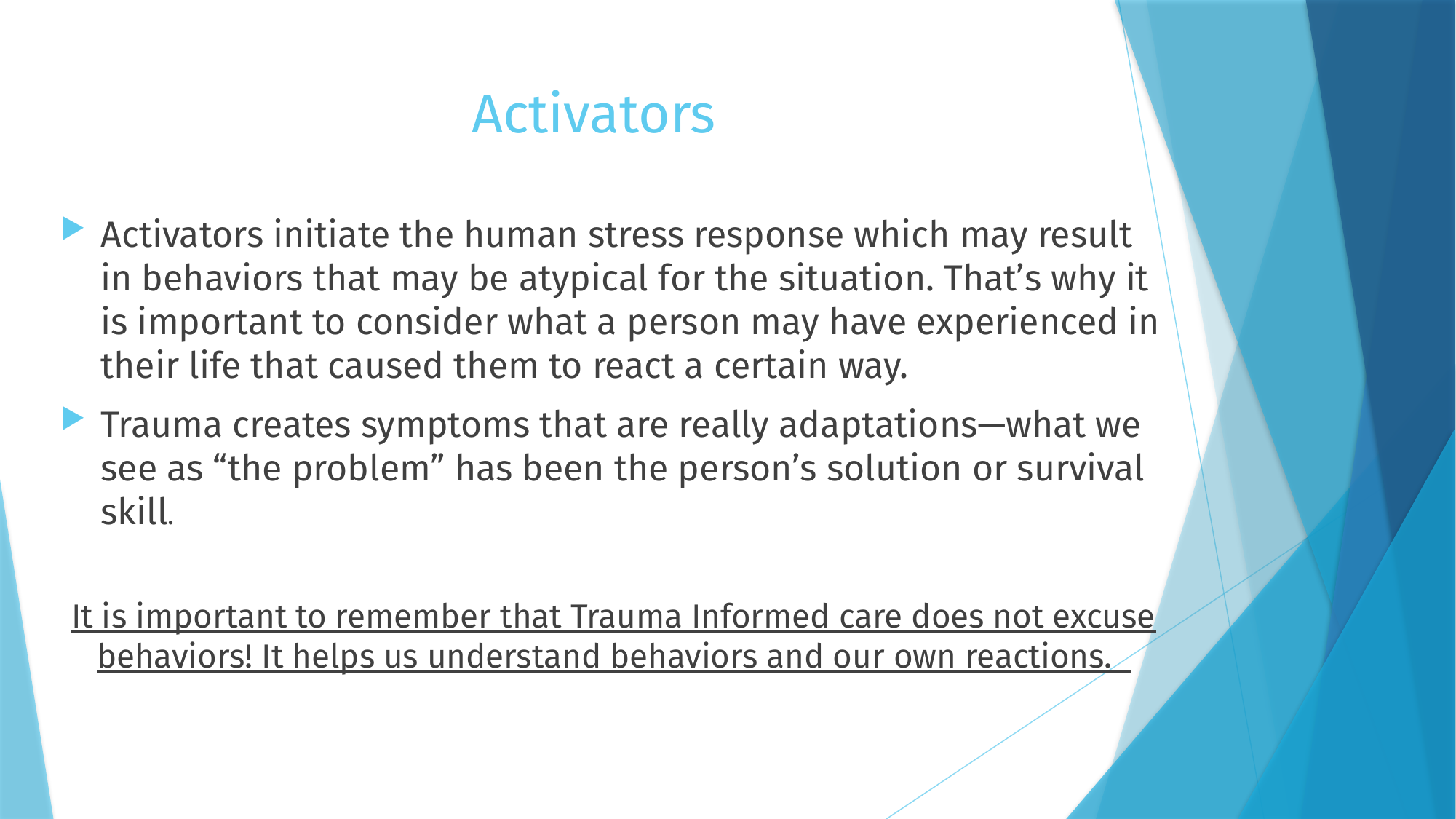

# Activators
Activators initiate the human stress response which may result in behaviors that may be atypical for the situation. That’s why it is important to consider what a person may have experienced in their life that caused them to react a certain way.
Trauma creates symptoms that are really adaptations—what we see as “the problem” has been the person’s solution or survival skill.

It is important to remember that Trauma Informed care does not excuse behaviors! It helps us understand behaviors and our own reactions.